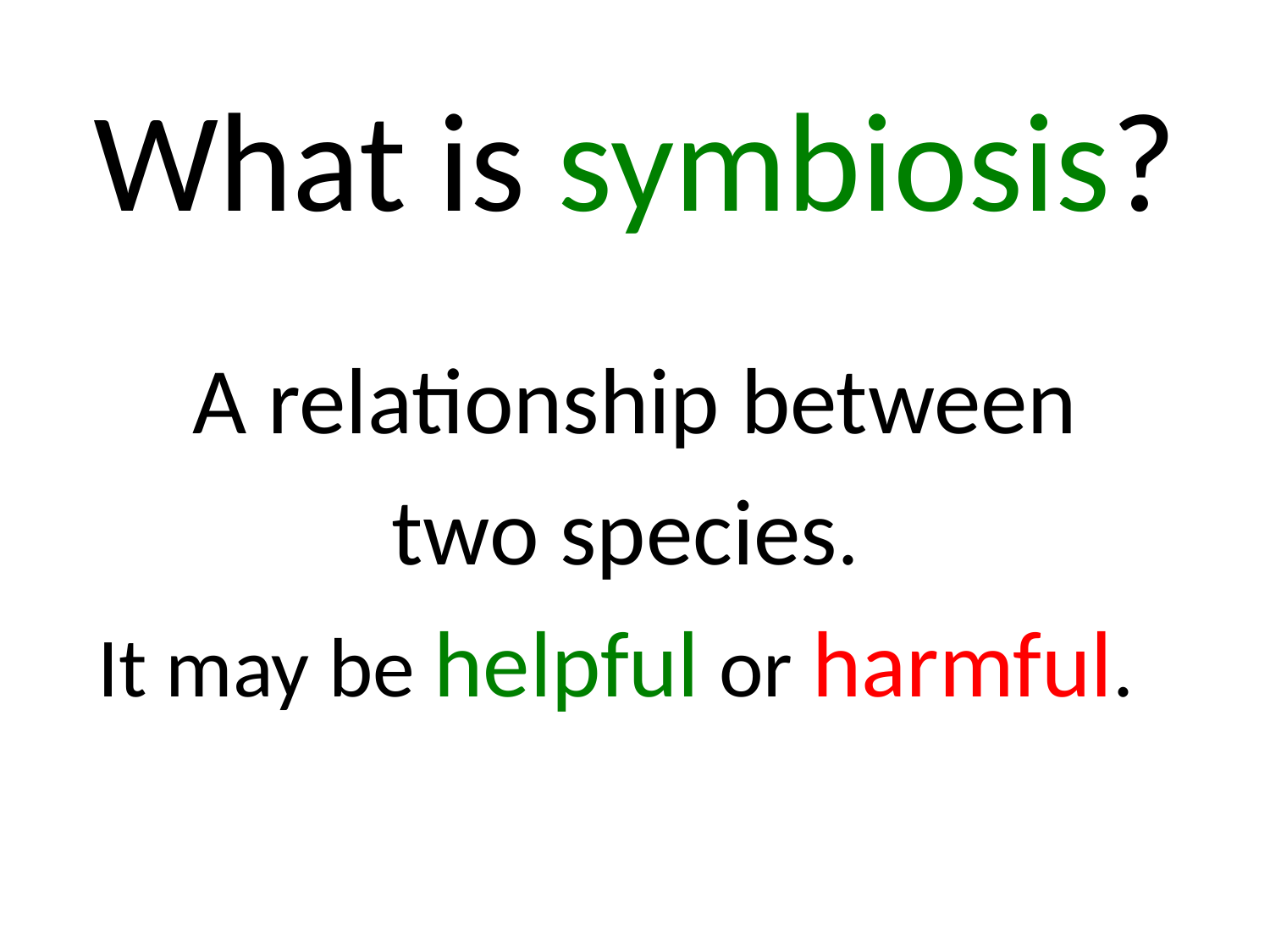

# What is symbiosis?

 A relationship between
two species.
It may be helpful or harmful.